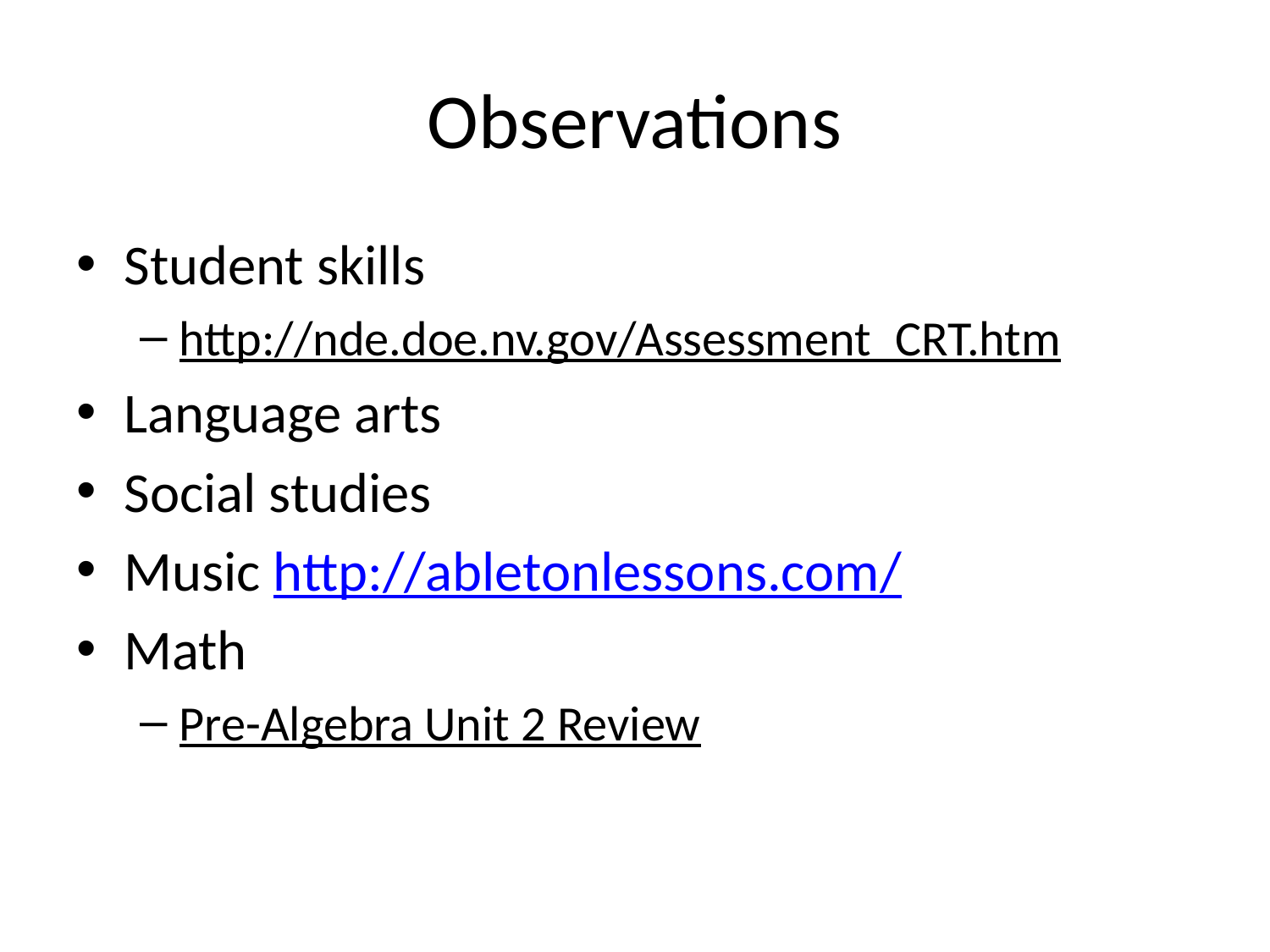

# Observations
Student skills
http://nde.doe.nv.gov/Assessment_CRT.htm
Language arts
Social studies
Music http://abletonlessons.com/
Math
Pre-Algebra Unit 2 Review